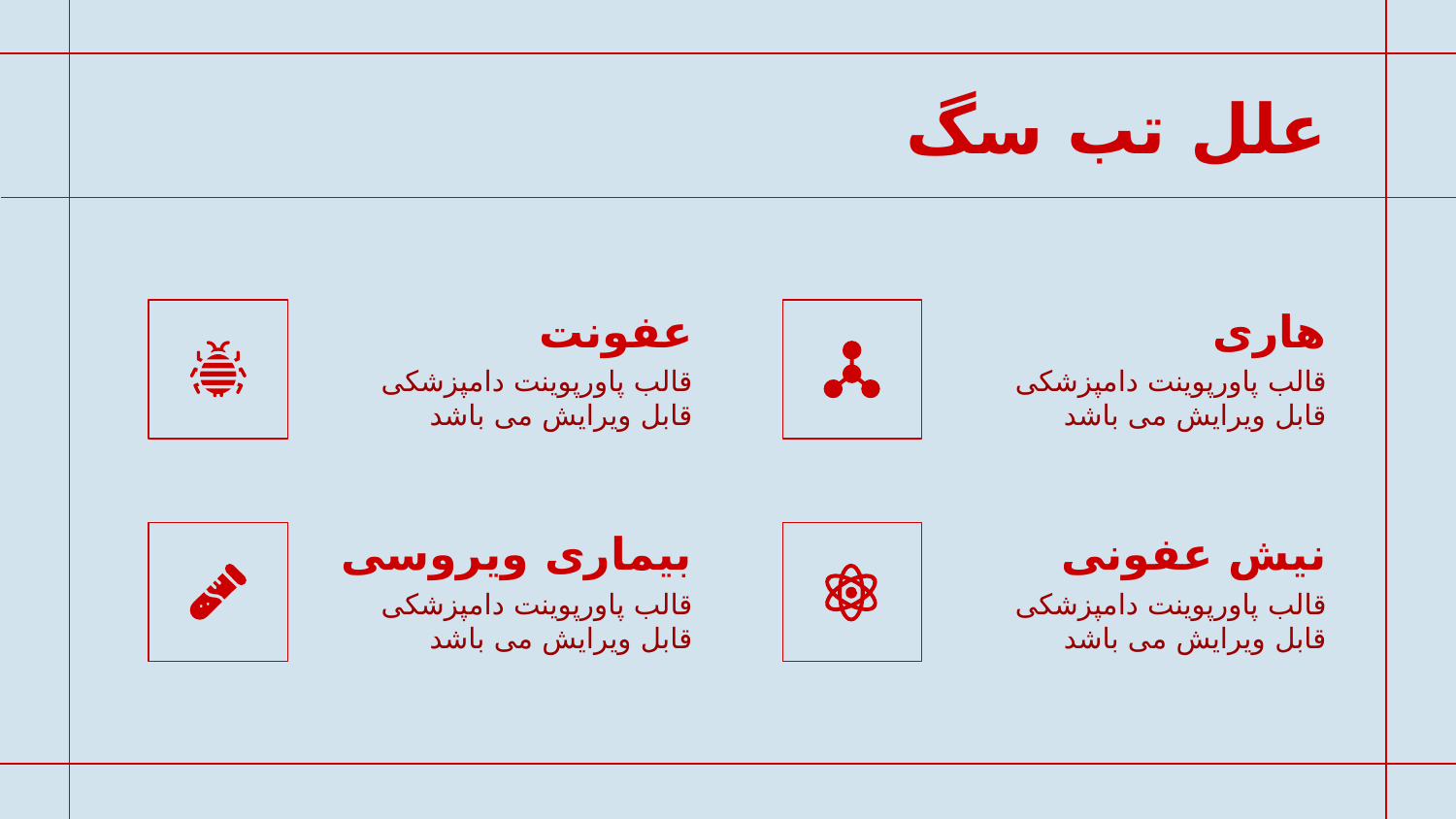

# علل تب سگ
هاری
عفونت

قالب پاورپوینت دامپزشکی قابل ویرایش می باشد
قالب پاورپوینت دامپزشکی قابل ویرایش می باشد
بیماری ویروسی
نیش عفونی

قالب پاورپوینت دامپزشکی قابل ویرایش می باشد
قالب پاورپوینت دامپزشکی قابل ویرایش می باشد